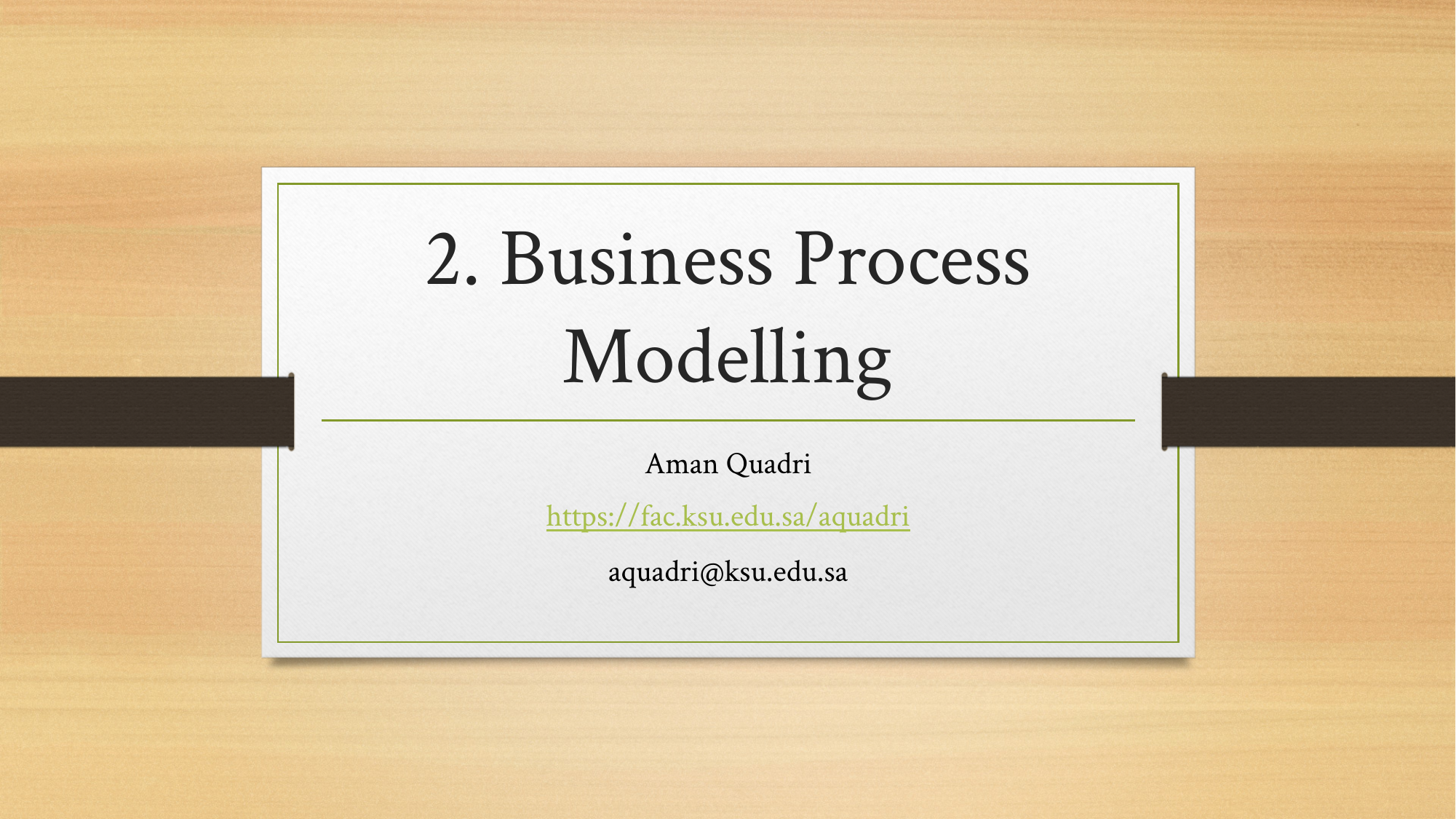

# 2. Business Process Modelling
Aman Quadri
https://fac.ksu.edu.sa/aquadri
aquadri@ksu.edu.sa